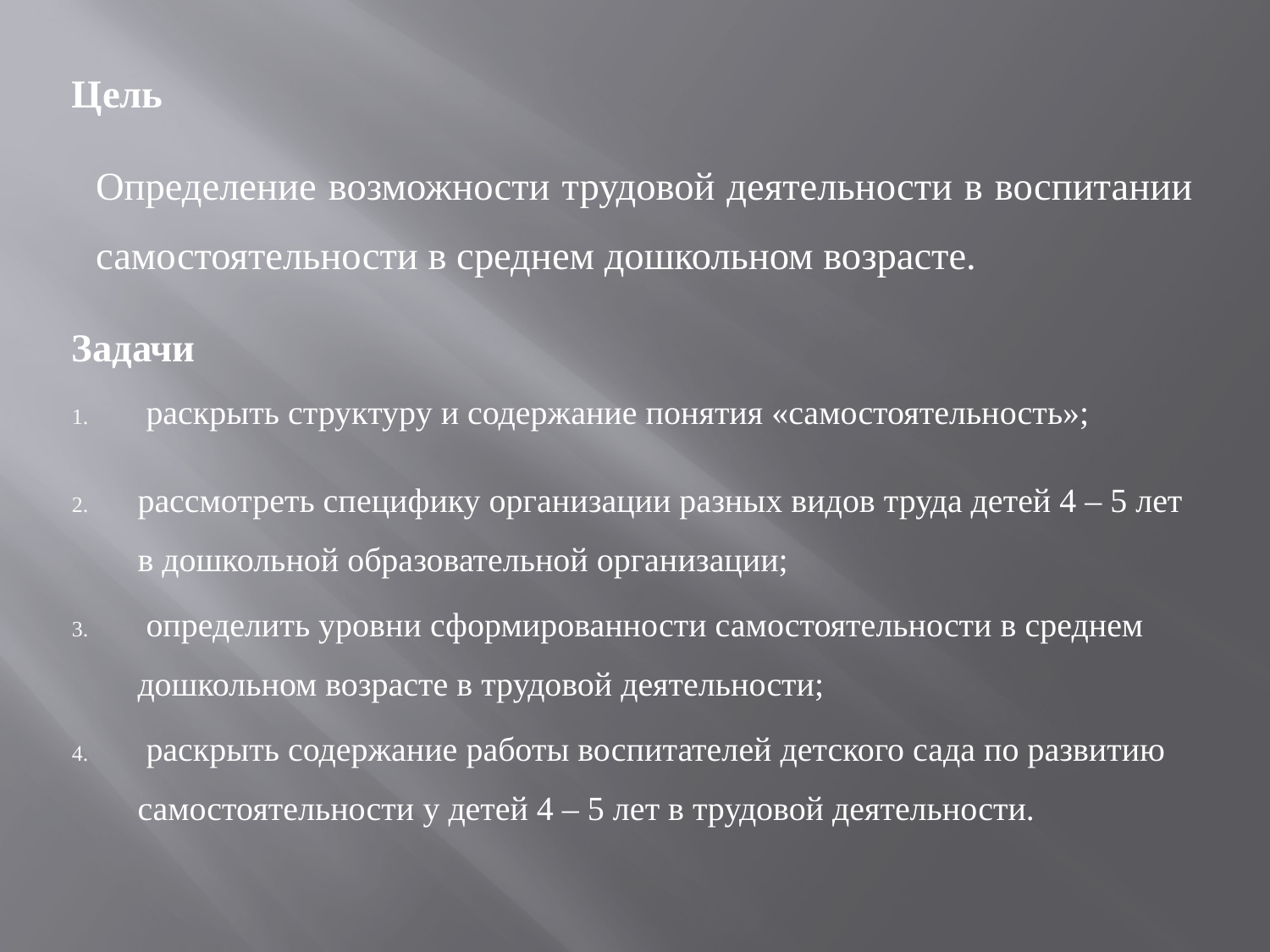

#
Цель
	Определение возможности трудовой деятельности в воспитании самостоятельности в среднем дошкольном возрасте.
Задачи
 раскрыть структуру и содержание понятия «самостоятельность»;

рассмотреть специфику организации разных видов труда детей 4 – 5 лет в дошкольной образовательной организации;
 определить уровни сформированности самостоятельности в среднем дошкольном возрасте в трудовой деятельности;
 раскрыть содержание работы воспитателей детского сада по развитию самостоятельности у детей 4 – 5 лет в трудовой деятельности.